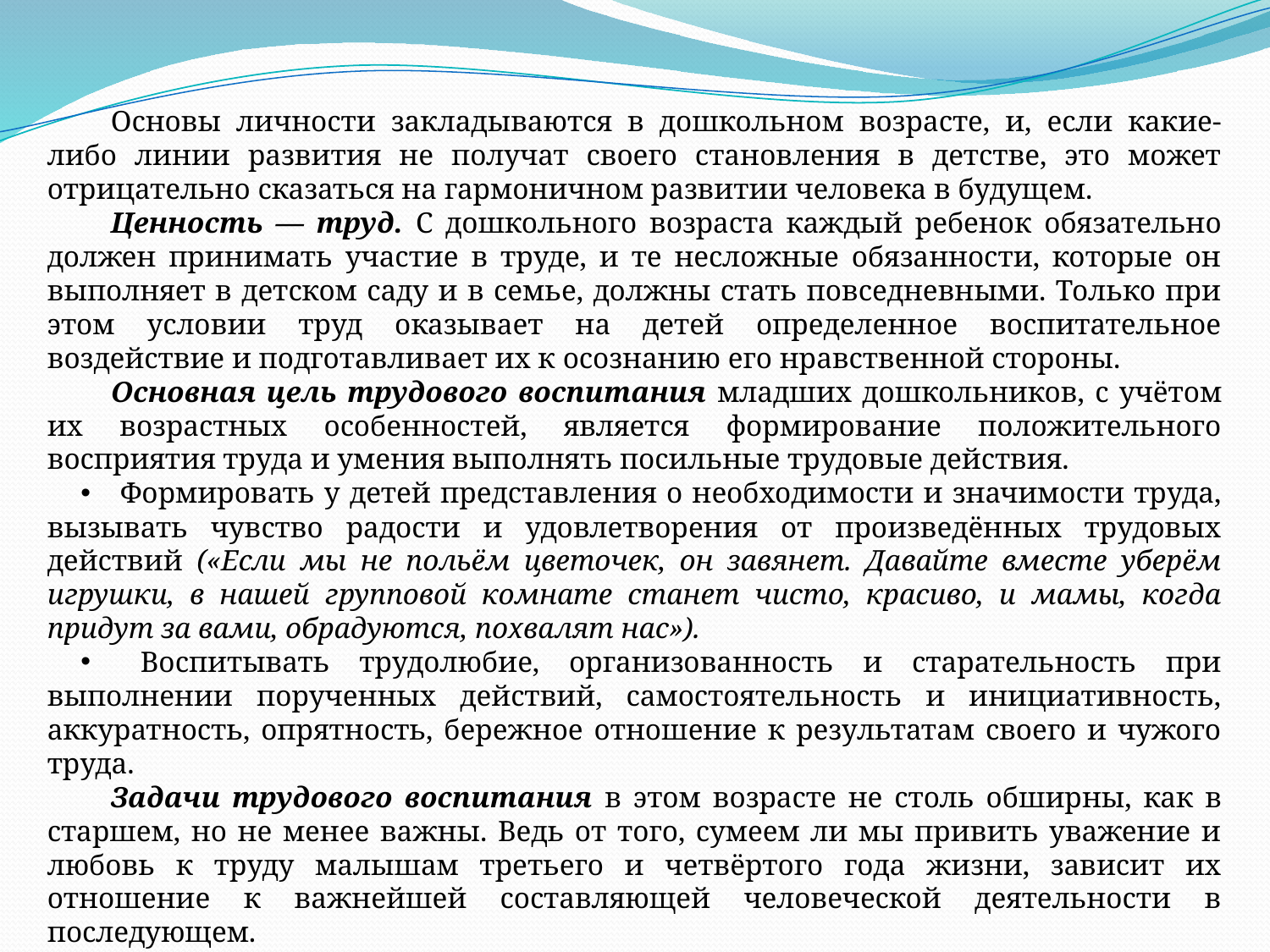

Основы личности закладываются в дошкольном возрасте, и, если какие-либо линии развития не получат своего становления в детстве, это может отрицательно сказаться на гармоничном развитии человека в будущем.
Ценность — труд. С дошкольного возраста каждый ребенок обязательно должен принимать участие в труде, и те несложные обязанности, которые он выполняет в детском саду и в семье, должны стать повседневными. Только при этом условии труд оказывает на детей определенное воспитательное воздействие и подготавливает их к осознанию его нравственной стороны.
Основная цель трудового воспитания младших дошкольников, с учётом их возрастных особенностей, является формирование положительного восприятия труда и умения выполнять посильные трудовые действия.
 Формировать у детей представления о необходимости и значимости труда, вызывать чувство радости и удовлетворения от произведённых трудовых действий («Если мы не польём цветочек, он завянет. Давайте вместе уберём игрушки, в нашей групповой комнате станет чисто, красиво, и мамы, когда придут за вами, обрадуются, похвалят нас»).
 Воспитывать трудолюбие, организованность и старательность при выполнении порученных действий, самостоятельность и инициативность, аккуратность, опрятность, бережное отношение к результатам своего и чужого труда.
Задачи трудового воспитания в этом возрасте не столь обширны, как в старшем, но не менее важны. Ведь от того, сумеем ли мы привить уважение и любовь к труду малышам третьего и четвёртого года жизни, зависит их отношение к важнейшей составляющей человеческой деятельности в последующем.